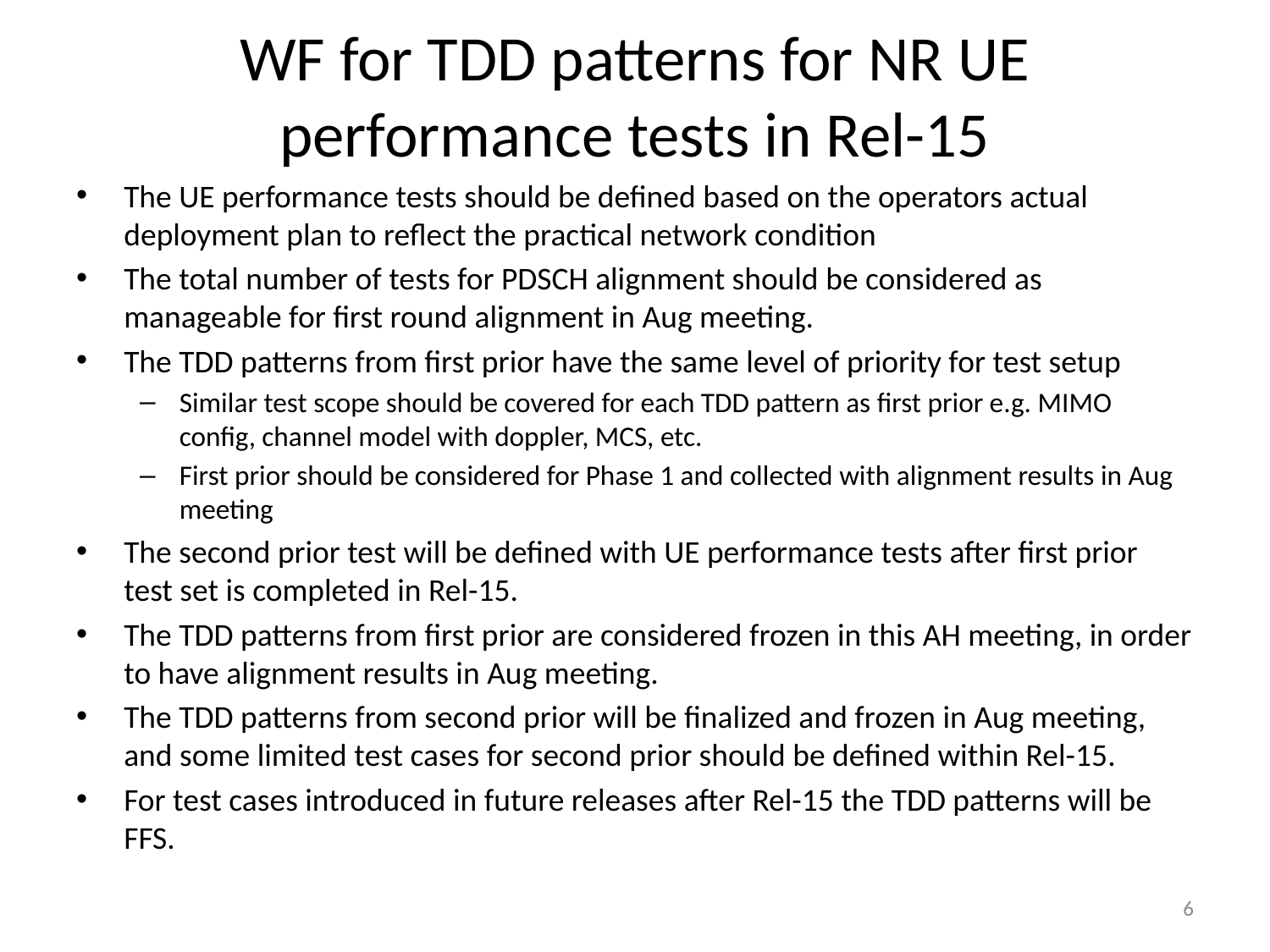

# WF for TDD patterns for NR UE performance tests in Rel-15
The UE performance tests should be defined based on the operators actual deployment plan to reflect the practical network condition
The total number of tests for PDSCH alignment should be considered as manageable for first round alignment in Aug meeting.
The TDD patterns from first prior have the same level of priority for test setup
Similar test scope should be covered for each TDD pattern as first prior e.g. MIMO config, channel model with doppler, MCS, etc.
First prior should be considered for Phase 1 and collected with alignment results in Aug meeting
The second prior test will be defined with UE performance tests after first prior test set is completed in Rel-15.
The TDD patterns from first prior are considered frozen in this AH meeting, in order to have alignment results in Aug meeting.
The TDD patterns from second prior will be finalized and frozen in Aug meeting, and some limited test cases for second prior should be defined within Rel-15.
For test cases introduced in future releases after Rel-15 the TDD patterns will be FFS.

6